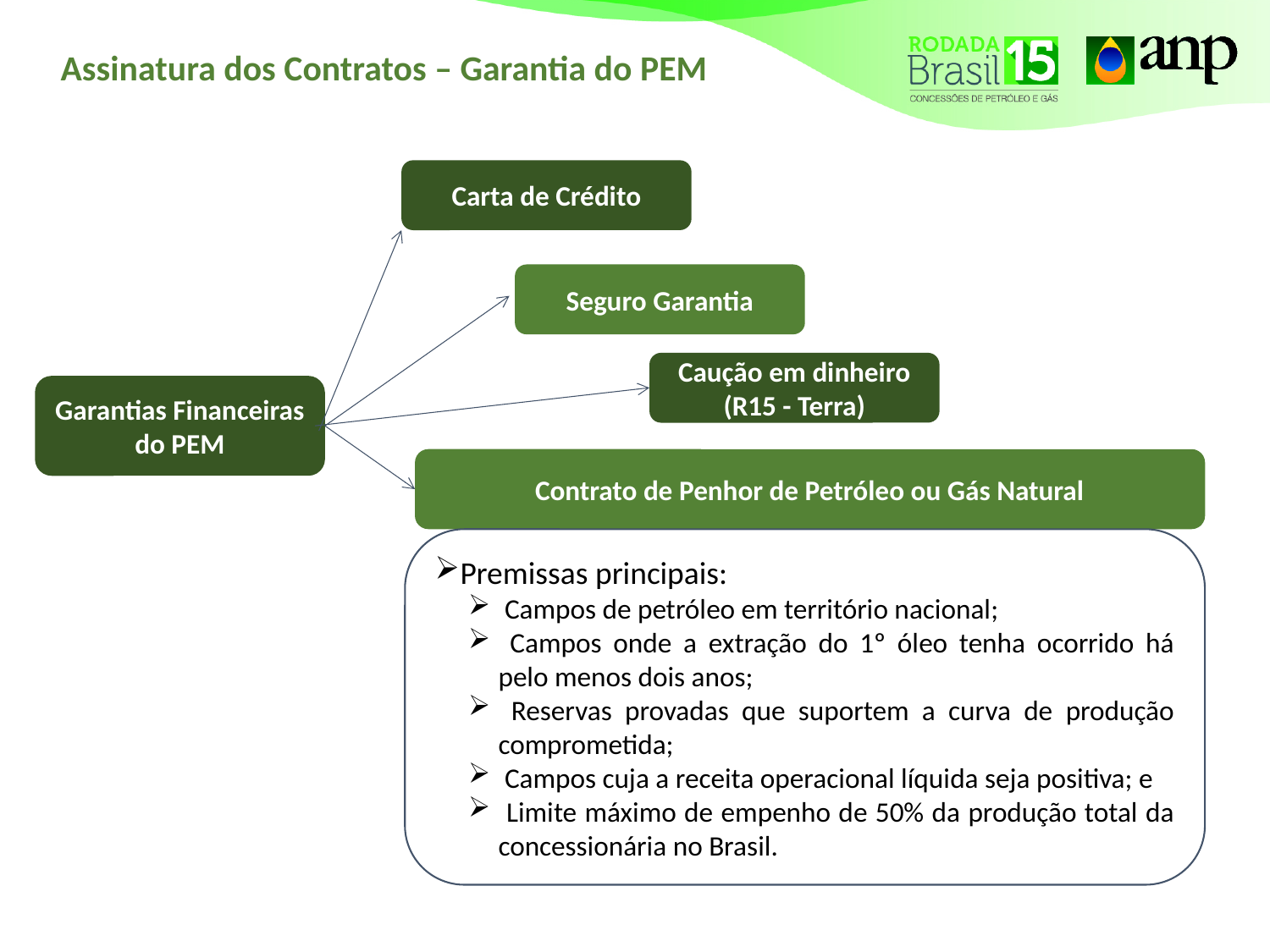

# Assinatura dos Contratos – Garantia do PEM
Carta de Crédito

Seguro Garantia
Caução em dinheiro (R15 - Terra)
Garantias Financeiras do PEM
Contrato de Penhor de Petróleo ou Gás Natural
Premissas principais:
 Campos de petróleo em território nacional;
 Campos onde a extração do 1º óleo tenha ocorrido há pelo menos dois anos;
 Reservas provadas que suportem a curva de produção comprometida;
 Campos cuja a receita operacional líquida seja positiva; e
 Limite máximo de empenho de 50% da produção total da concessionária no Brasil.